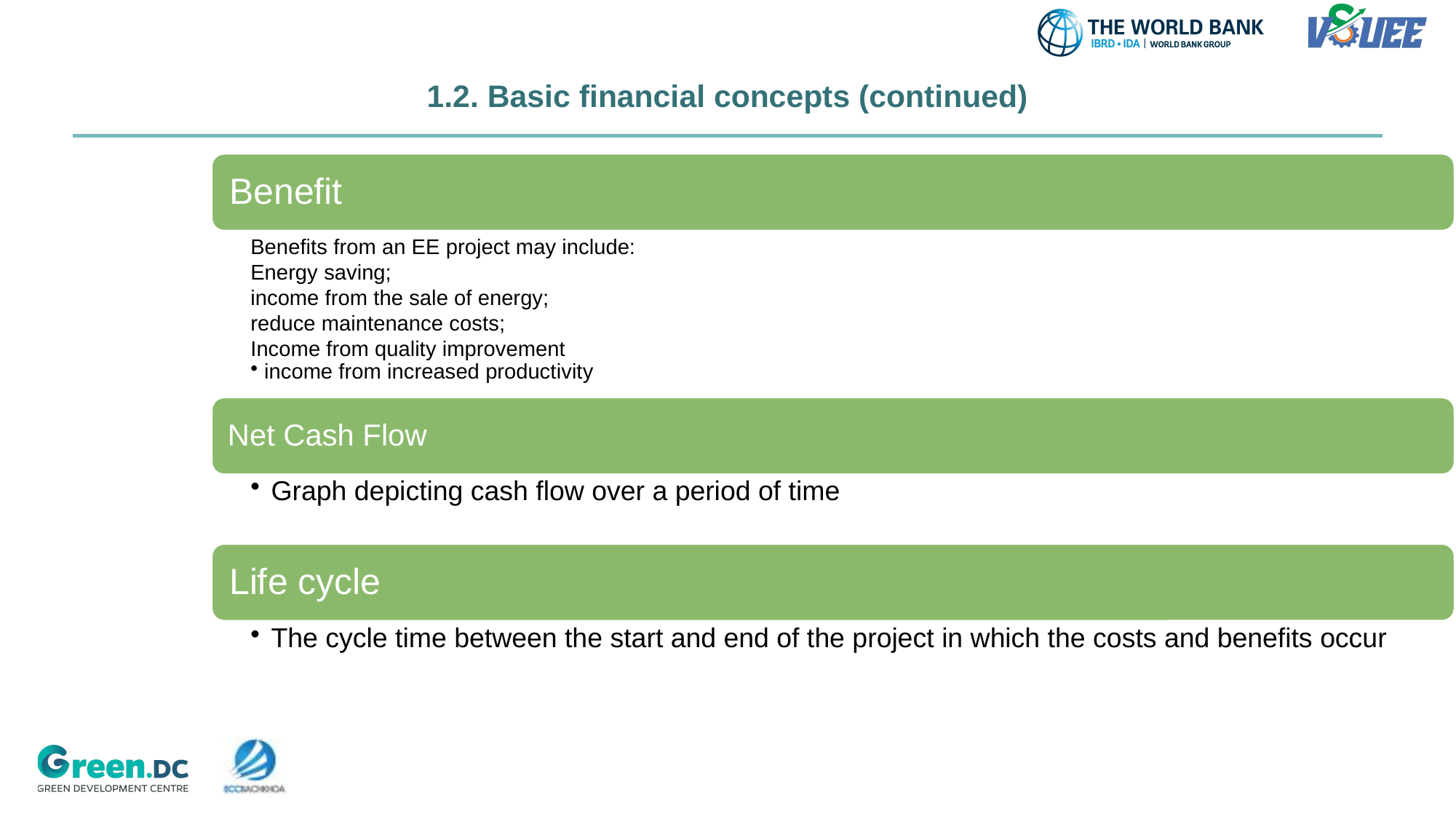

# 1.2. Basic financial concepts (continued)
Benefit
Benefits from an EE project may include:
Energy saving;
income from the sale of energy;
reduce maintenance costs;
Income from quality improvement
income from increased productivity
Net Cash Flow
Graph depicting cash flow over a period of time
Life cycle
The cycle time between the start and end of the project in which the costs and benefits occur